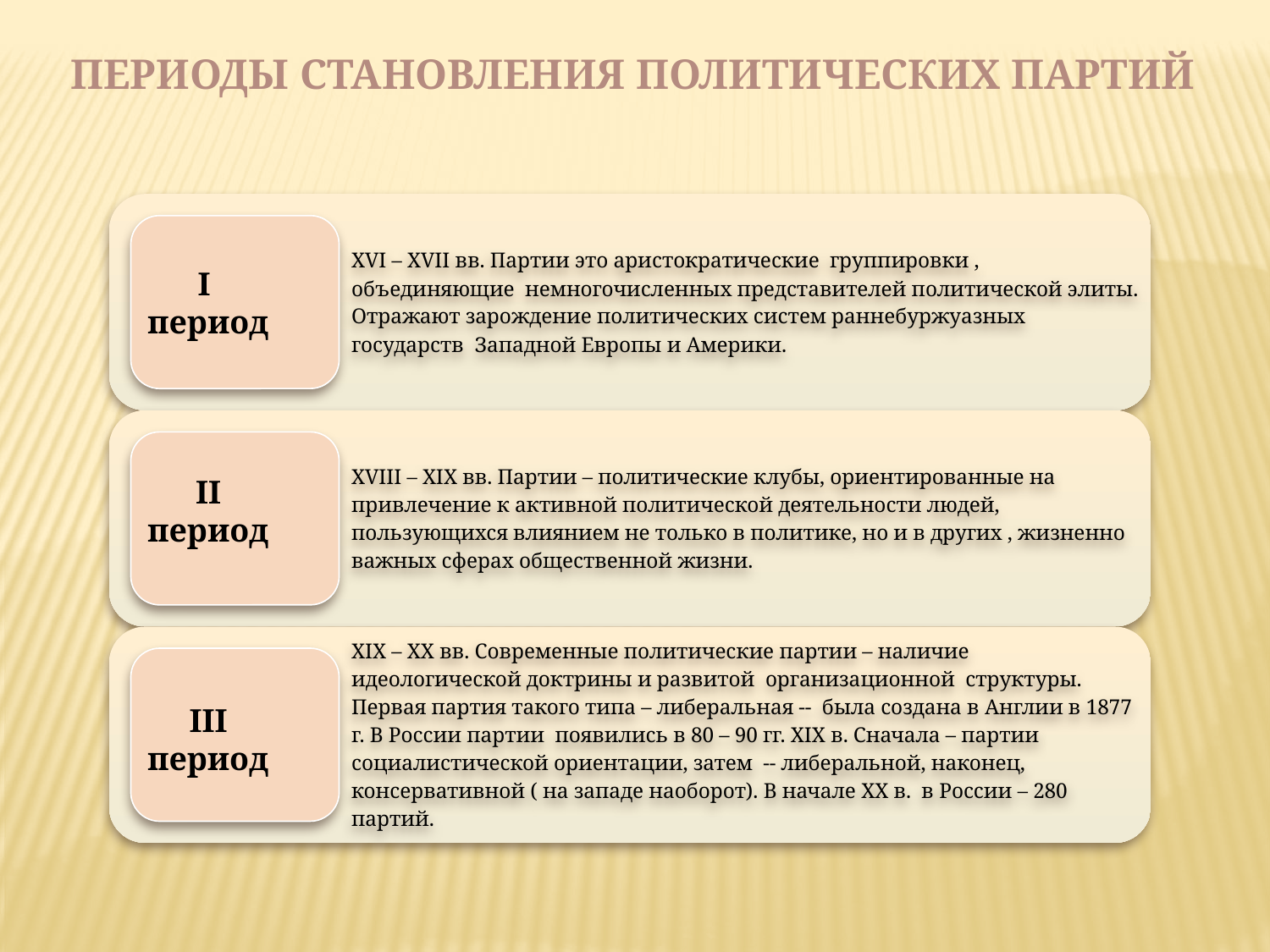

Периоды становления Политических партий
XVI – XVII вв. Партии это аристократические  группировки , объединяющие  немногочисленных представителей политической элиты. Отражают зарождение политических систем раннебуржуазных государств  Западной Европы и Америки.
XVIII – XIX вв. Партии – политические клубы, ориентированные на привлечение к активной политической деятельности людей, пользующихся влиянием не только в политике, но и в других , жизненно важных сферах общественной жизни.
XIX – XX вв. Современные политические партии – наличие идеологической доктрины и развитой  организационной  структуры. Первая партия такого типа – либеральная --  была создана в Англии в 1877 г. В России партии  появились в 80 – 90 гг. XIX в. Сначала – партии социалистической ориентации, затем  -- либеральной, наконец, консервативной ( на западе наоборот). В начале XX в.  в России – 280 партий.
I  период
II период
III период